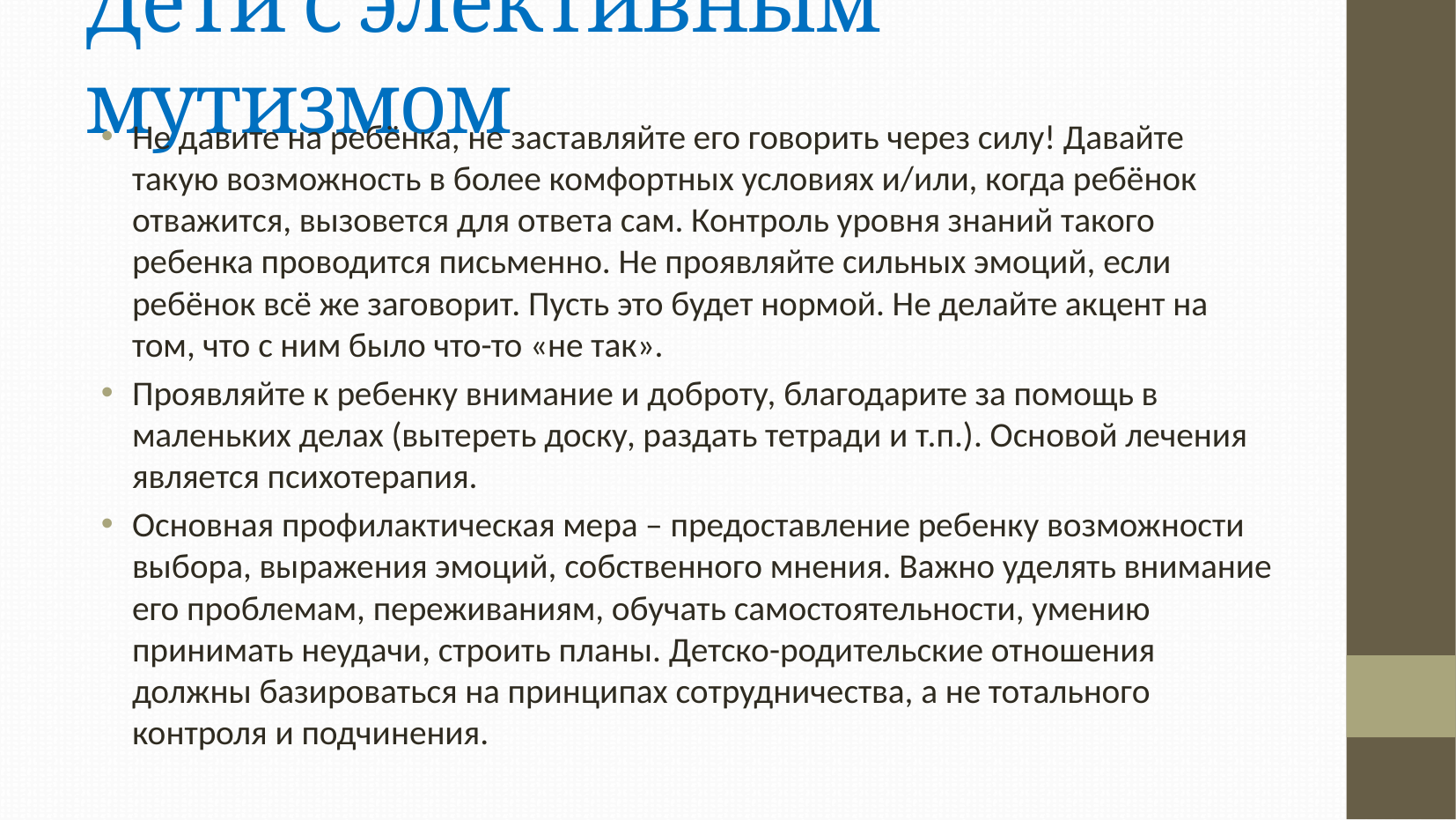

# Дети с элективным мутизмом
Не давите на ребёнка, не заставляйте его говорить через силу! Давайте такую возможность в более комфортных условиях и/или, когда ребёнок отважится, вызовется для ответа сам. Контроль уровня знаний такого ребенка проводится письменно. Не проявляйте сильных эмоций, если ребёнок всё же заговорит. Пусть это будет нормой. Не делайте акцент на том, что с ним было что-то «не так».
Проявляйте к ребенку внимание и доброту, благодарите за помощь в маленьких делах (вытереть доску, раздать тетради и т.п.). Основой лечения является психотерапия.
Основная профилактическая мера – предоставление ребенку возможности выбора, выражения эмоций, собственного мнения. Важно уделять внимание его проблемам, переживаниям, обучать самостоятельности, умению принимать неудачи, строить планы. Детско-родительские отношения должны базироваться на принципах сотрудничества, а не тотального контроля и подчинения.